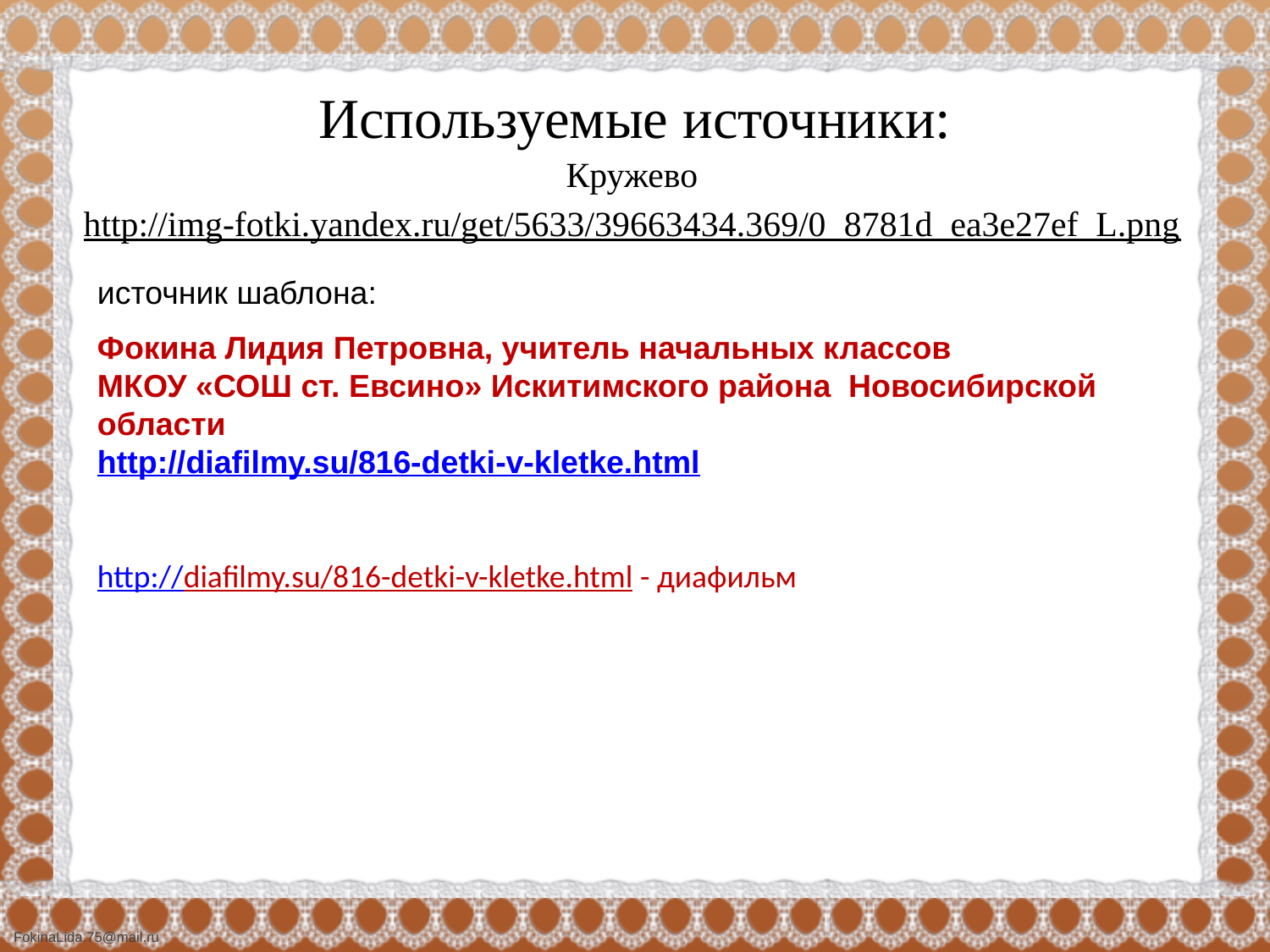

# Используемые источники:
Кружево
http://img-fotki.yandex.ru/get/5633/39663434.369/0_8781d_ea3e27ef_L.png
источник шаблона:

Фокина Лидия Петровна, учитель начальных классов
МКОУ «СОШ ст. Евсино» Искитимского района  Новосибирской области
http://diafilmy.su/816-detki-v-kletke.html

http://diafilmy.su/816-detki-v-kletke.html - диафильм